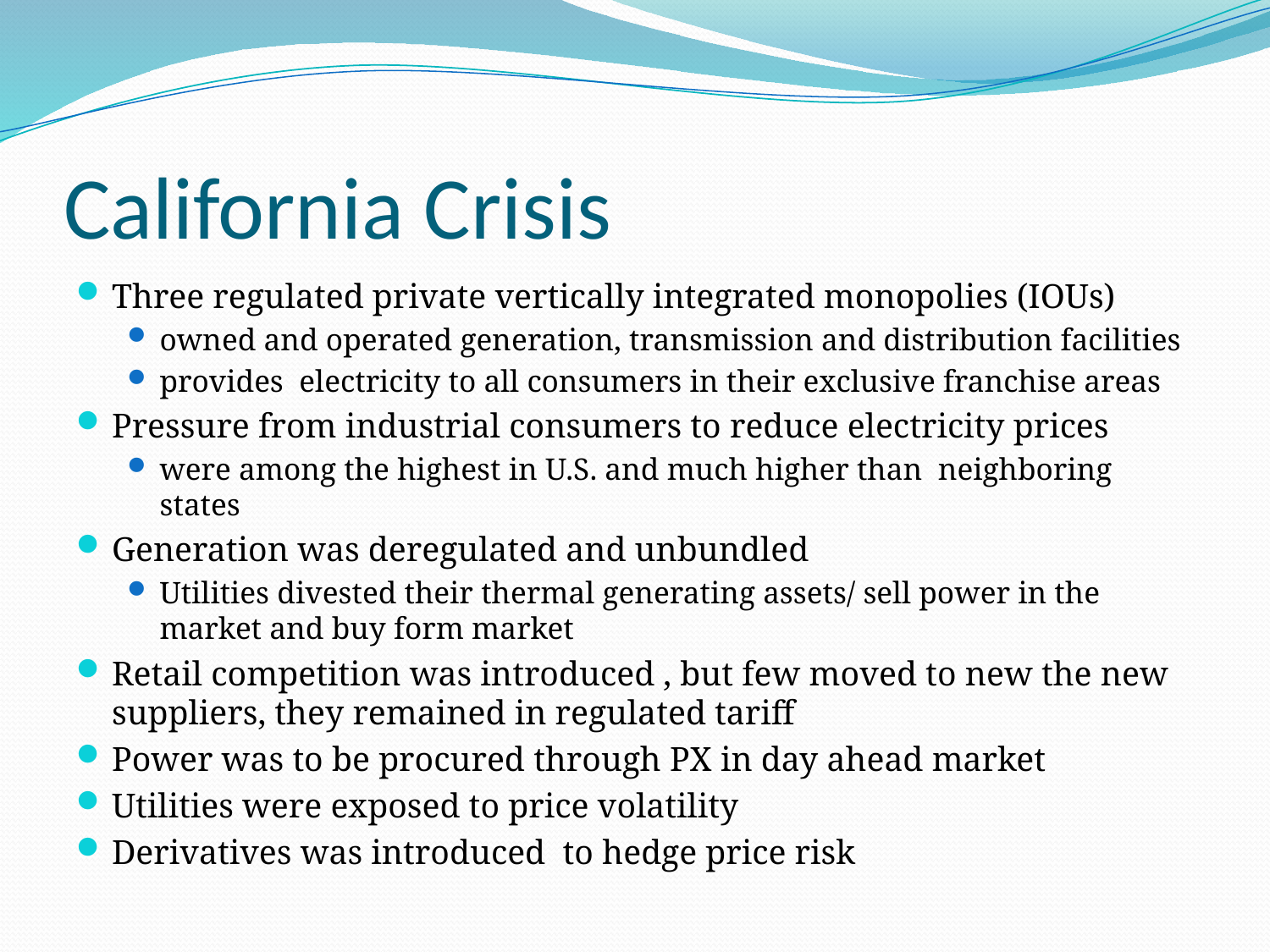

# California Crisis
Three regulated private vertically integrated monopolies (IOUs)
owned and operated generation, transmission and distribution facilities
provides  electricity to all consumers in their exclusive franchise areas
Pressure from industrial consumers to reduce electricity prices
were among the highest in U.S. and much higher than  neighboring states
Generation was deregulated and unbundled
Utilities divested their thermal generating assets/ sell power in the market and buy form market
Retail competition was introduced , but few moved to new the new suppliers, they remained in regulated tariff
Power was to be procured through PX in day ahead market
Utilities were exposed to price volatility
Derivatives was introduced  to hedge price risk